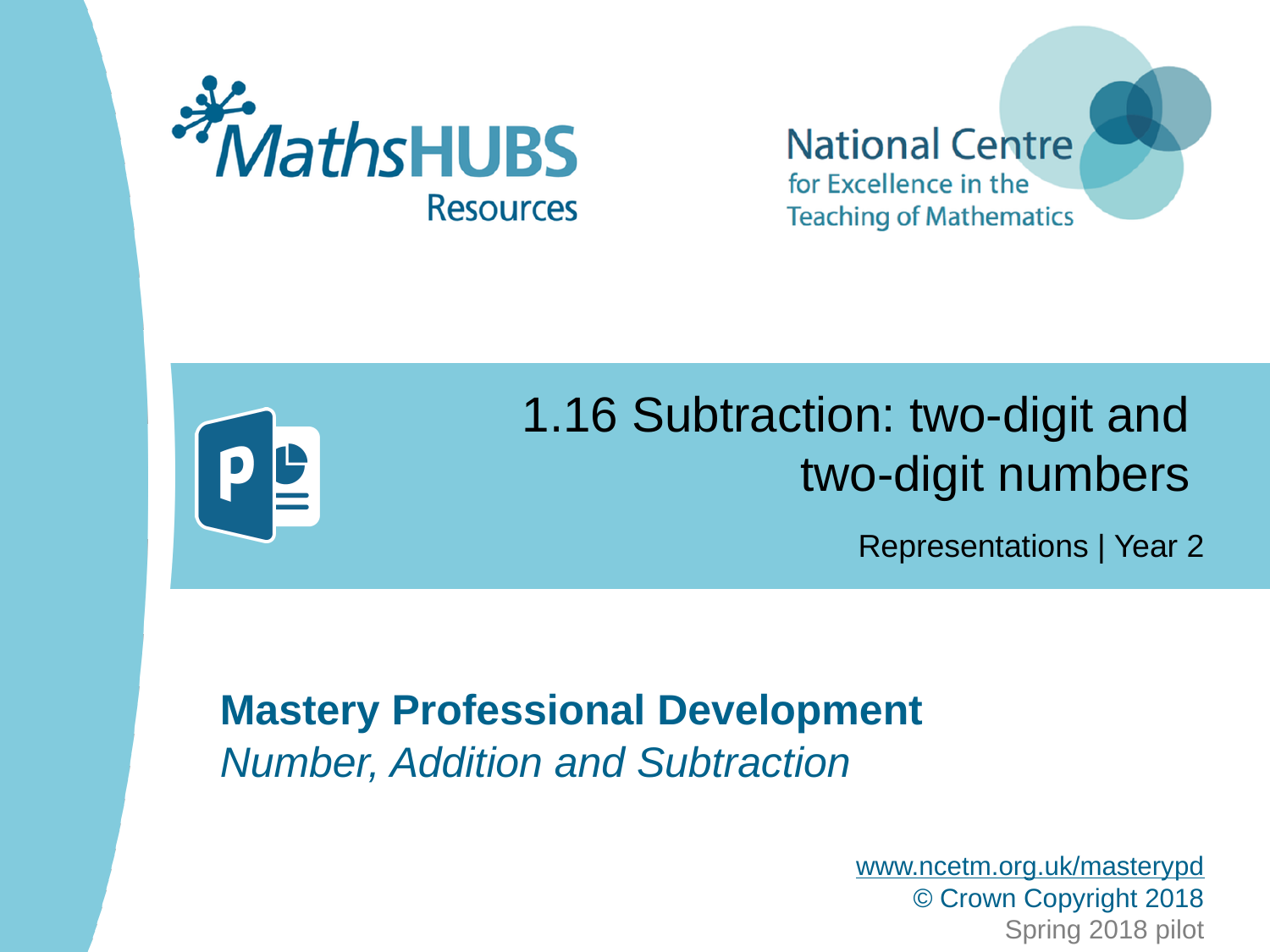

# 1.16 Subtraction: two-digit and two-digit numbers
Representations | Year 2
Number, Addition and Subtraction